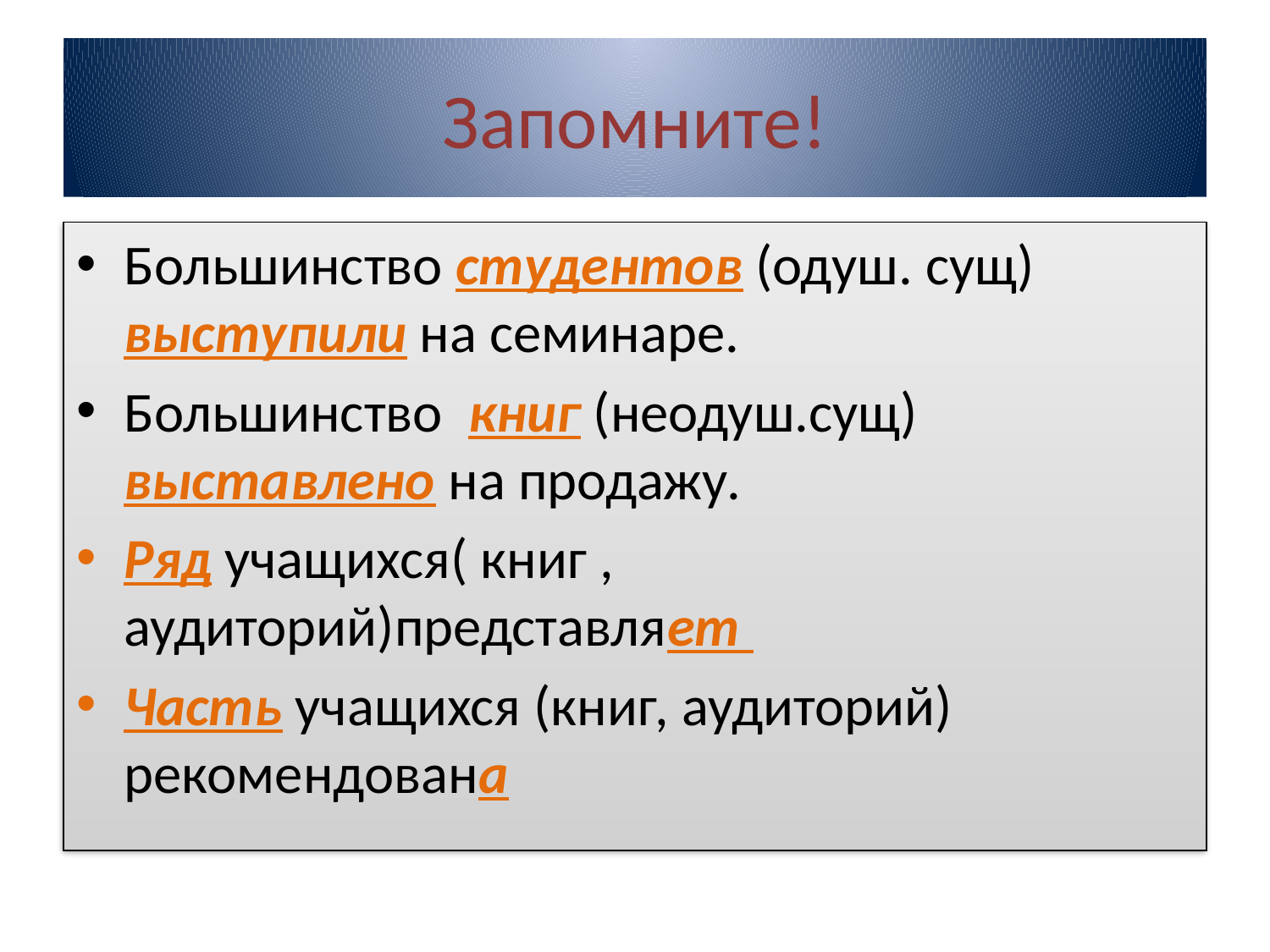

# Запомните!
Большинство студентов (одуш. сущ)  выступили на семинаре.
Большинство  книг (неодуш.сущ) выставлено на продажу.
Ряд учащихся( книг , аудиторий)представляет
Часть учащихся (книг, аудиторий) рекомендована